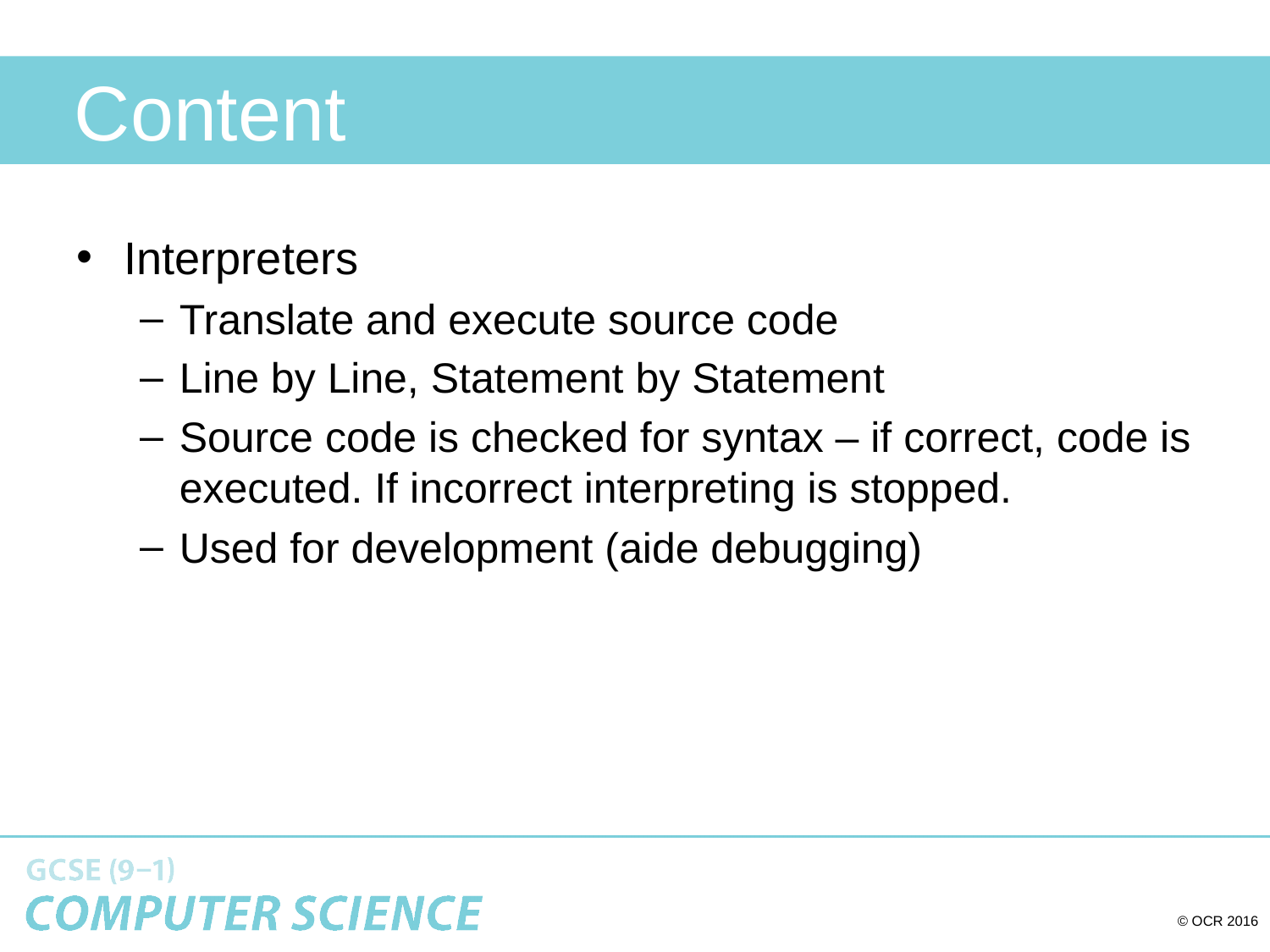

# Content
Interpreters
Translate and execute source code
Line by Line, Statement by Statement
Source code is checked for syntax – if correct, code is executed. If incorrect interpreting is stopped.
Used for development (aide debugging)